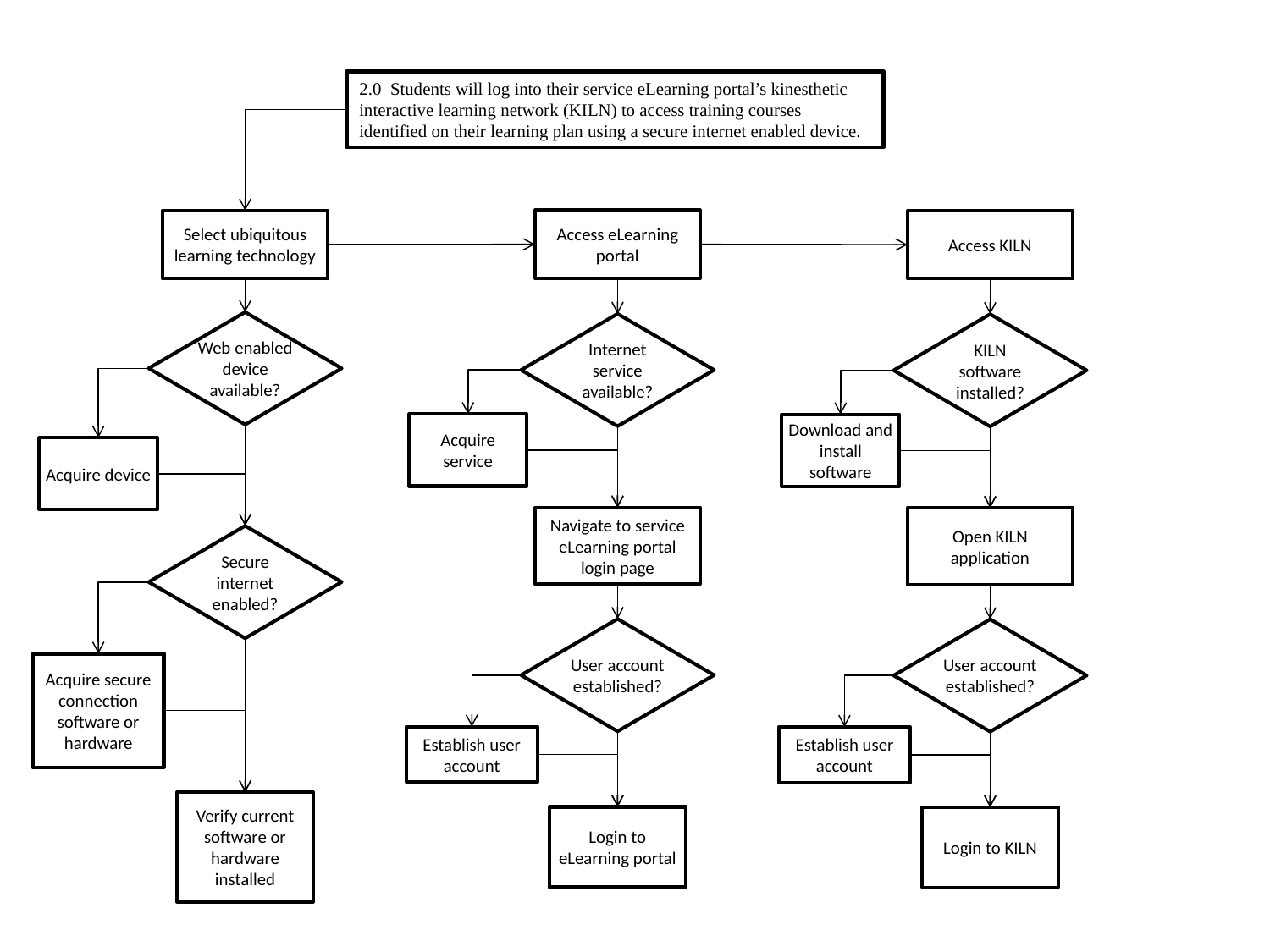

2.0  Students will log into their service eLearning portal’s kinesthetic interactive learning network (KILN) to access training courses identified on their learning plan using a secure internet enabled device.
Access eLearning portal
Select ubiquitous learning technology
Access KILN
Web enabled device available?
Internet service available?
KILN software installed?
Acquire service
Download and install software
Acquire device
Navigate to service eLearning portal login page
Open KILN application
Secure internet enabled?
User account established?
User account established?
Acquire secure connection software or hardware
Establish user account
Establish user account
Verify current software or hardware installed
Login to eLearning portal
Login to KILN